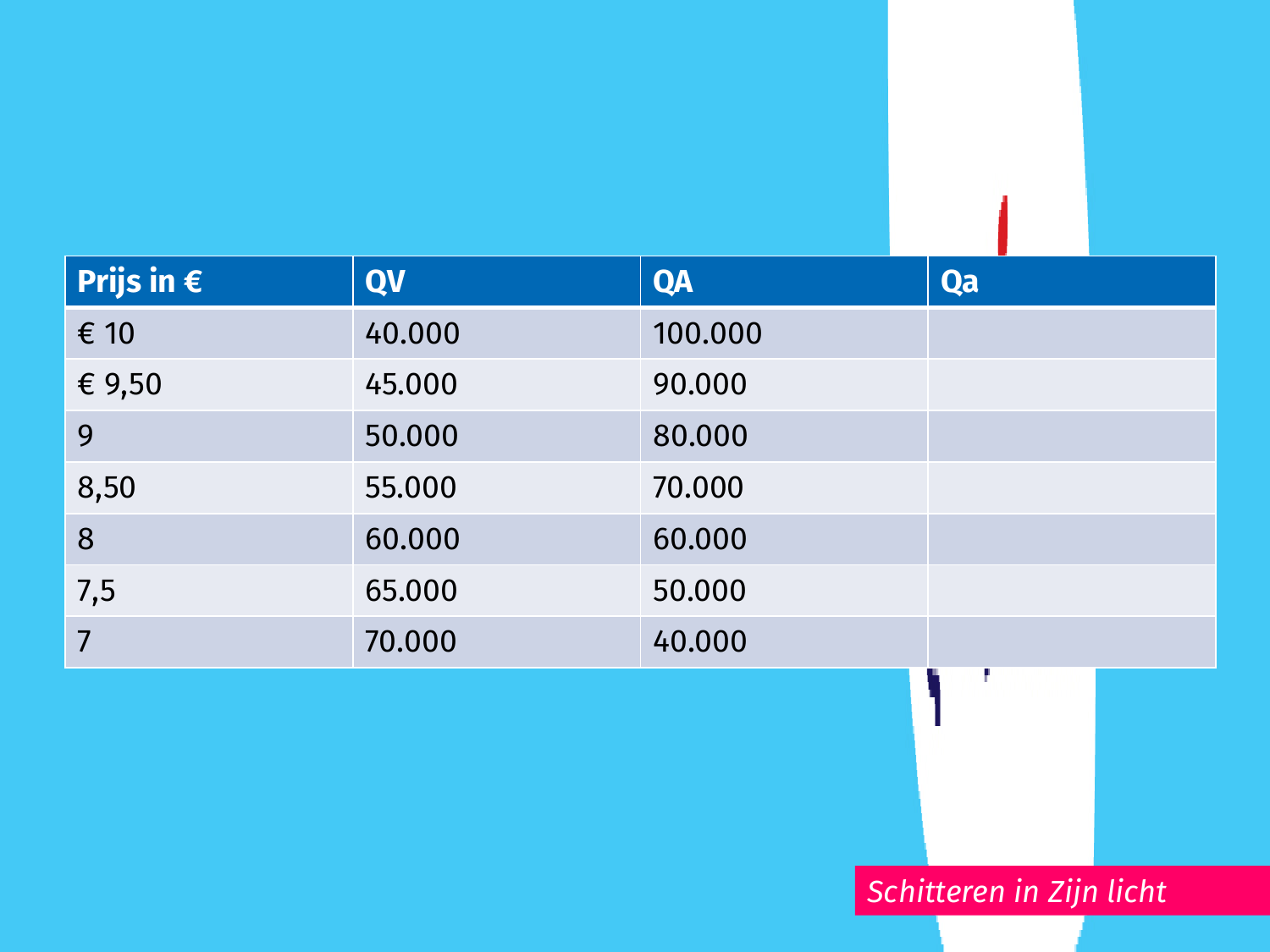

#
| Prijs in € | QV | QA | Qa |
| --- | --- | --- | --- |
| € 10 | 40.000 | 100.000 |  |
| € 9,50 | 45.000 | 90.000 |  |
| 9 | 50.000 | 80.000 |  |
| 8,50 | 55.000 | 70.000 |  |
| 8 | 60.000 | 60.000 |  |
| 7,5 | 65.000 | 50.000 |  |
| 7 | 70.000 | 40.000 |  |